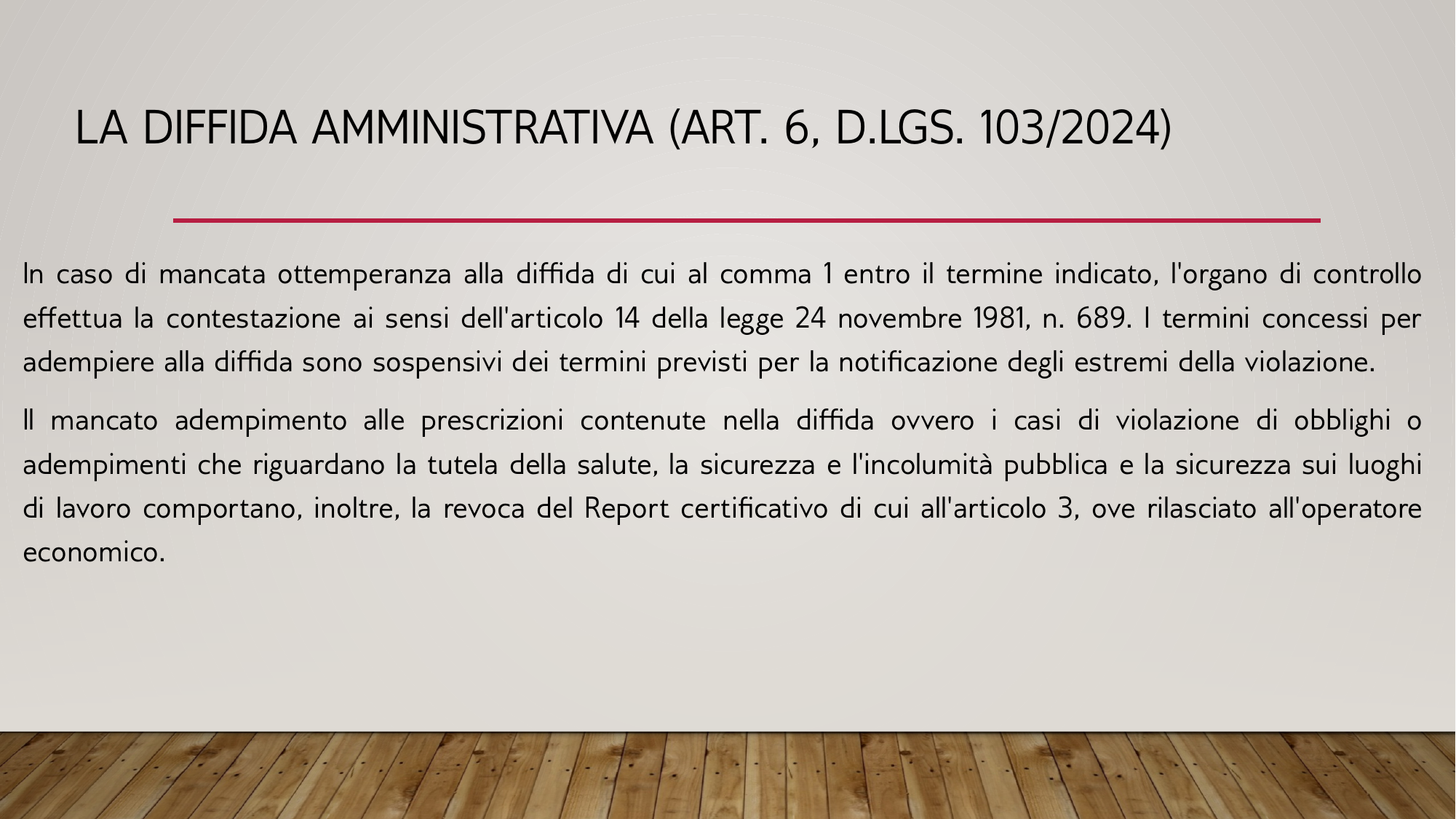

# La diffida amministrativa (art. 6, d.lgs. 103/2024)
In caso di mancata ottemperanza alla diffida di cui al comma 1 entro il termine indicato, l'organo di controllo effettua la contestazione ai sensi dell'articolo 14 della legge 24 novembre 1981, n. 689. I termini concessi per adempiere alla diffida sono sospensivi dei termini previsti per la notificazione degli estremi della violazione.
Il mancato adempimento alle prescrizioni contenute nella diffida ovvero i casi di violazione di obblighi o adempimenti che riguardano la tutela della salute, la sicurezza e l'incolumità pubblica e la sicurezza sui luoghi di lavoro comportano, inoltre, la revoca del Report certificativo di cui all'articolo 3, ove rilasciato all'operatore economico.